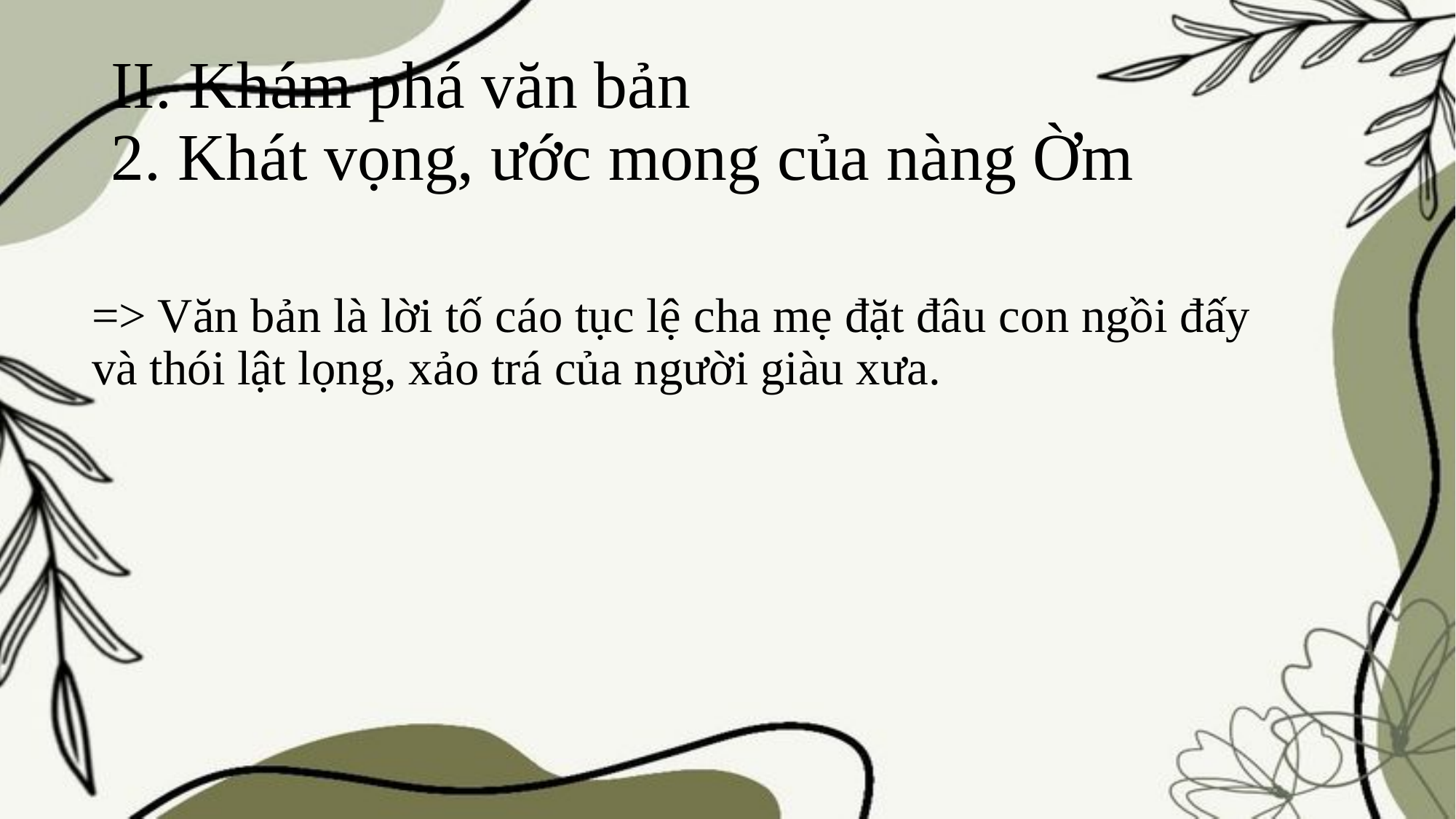

# II. Khám phá văn bản 2. Khát vọng, ước mong của nàng Ờm
=> Văn bản là lời tố cáo tục lệ cha mẹ đặt đâu con ngồi đấy và thói lật lọng, xảo trá của người giàu xưa.